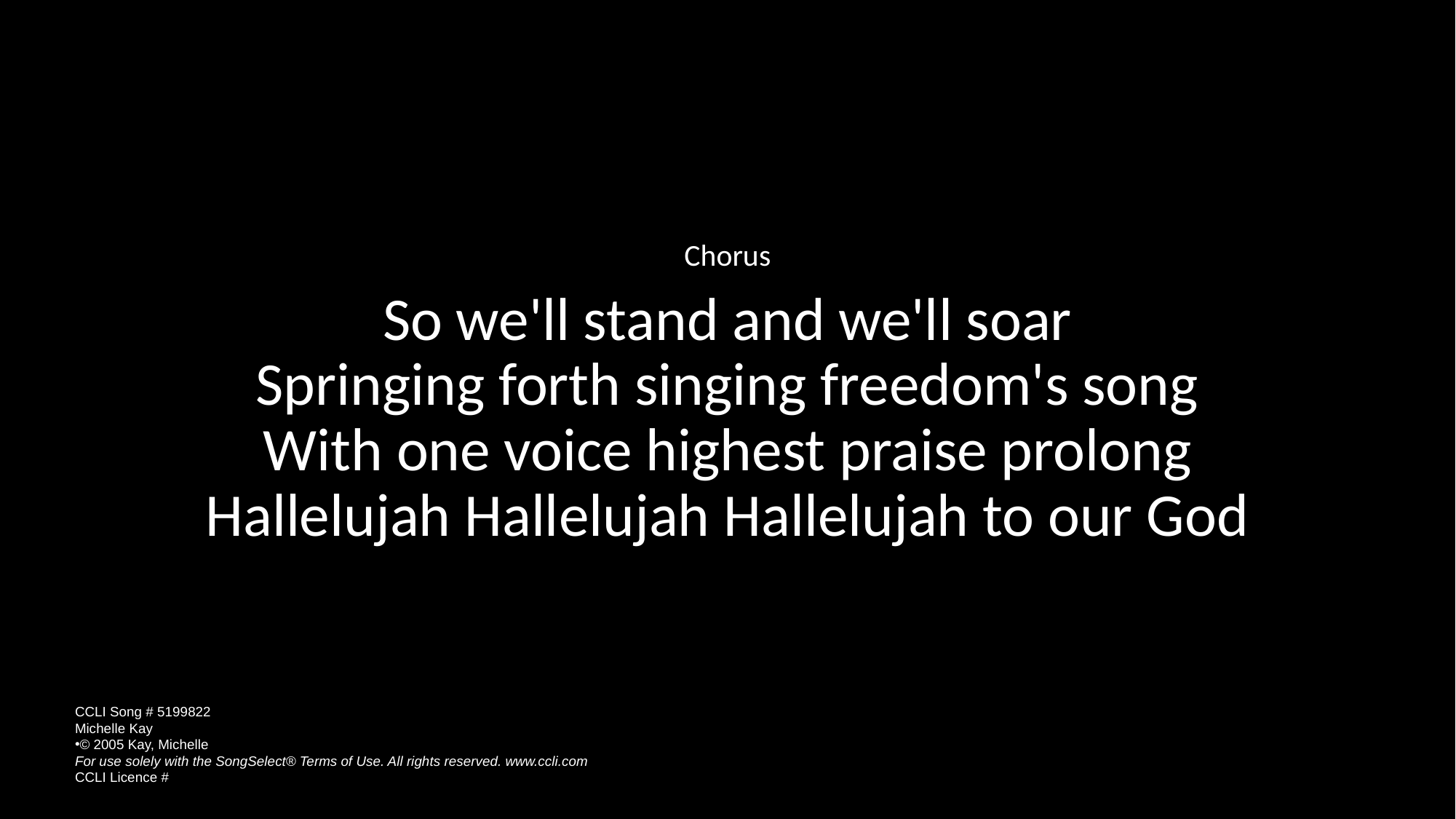

Chorus
So we'll stand and we'll soar
Springing forth singing freedom's song
With one voice highest praise prolong
Hallelujah Hallelujah Hallelujah to our God
CCLI Song # 5199822
Michelle Kay
© 2005 Kay, Michelle
For use solely with the SongSelect® Terms of Use. All rights reserved. www.ccli.com
CCLI Licence #